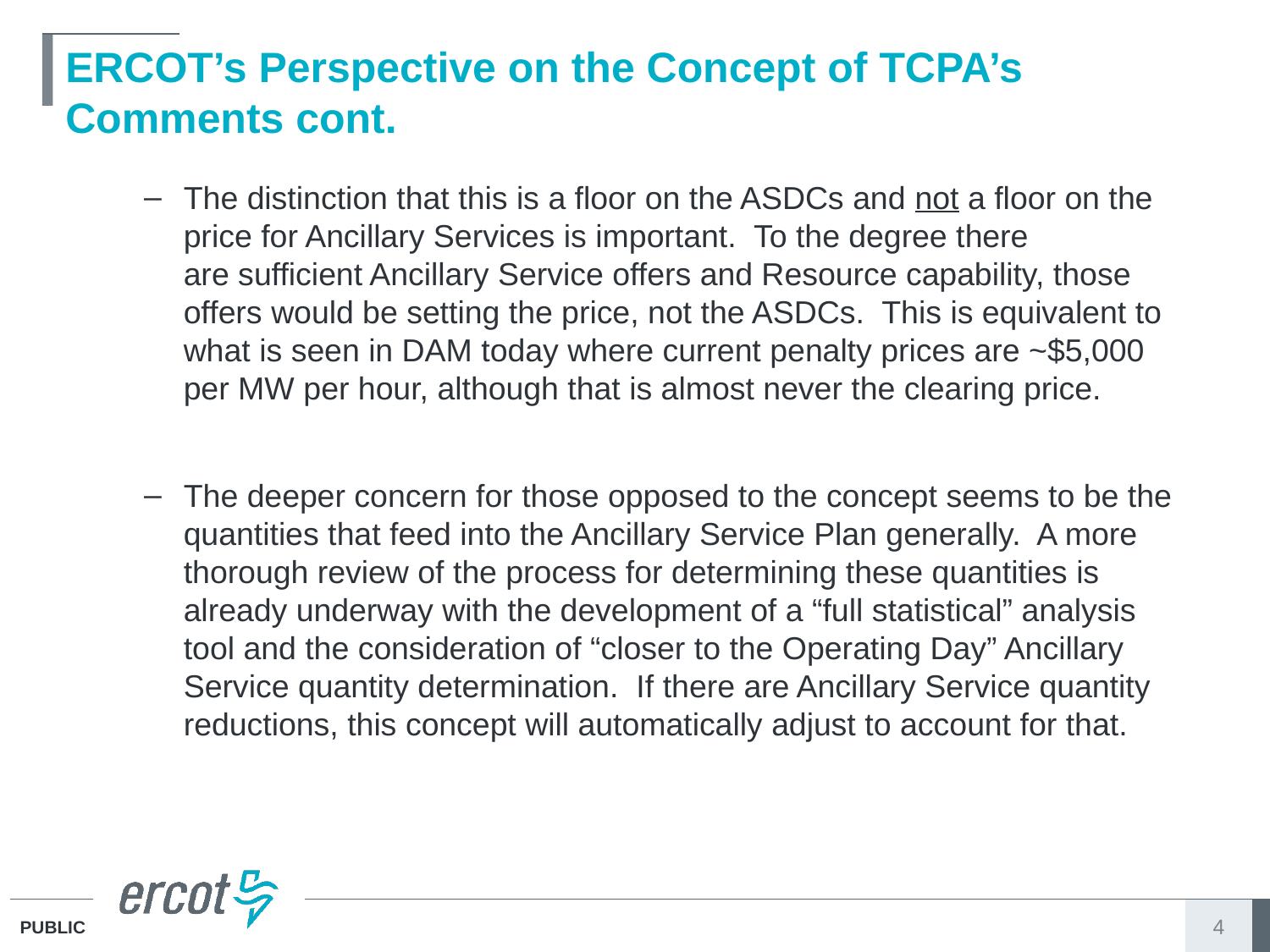

# ERCOT’s Perspective on the Concept of TCPA’s Comments cont.
The distinction that this is a floor on the ASDCs and not a floor on the price for Ancillary Services is important.  To the degree there are sufficient Ancillary Service offers and Resource capability, those offers would be setting the price, not the ASDCs.  This is equivalent to what is seen in DAM today where current penalty prices are ~$5,000 per MW per hour, although that is almost never the clearing price.

The deeper concern for those opposed to the concept seems to be the quantities that feed into the Ancillary Service Plan generally.  A more thorough review of the process for determining these quantities is already underway with the development of a “full statistical” analysis tool and the consideration of “closer to the Operating Day” Ancillary Service quantity determination.  If there are Ancillary Service quantity reductions, this concept will automatically adjust to account for that.

4